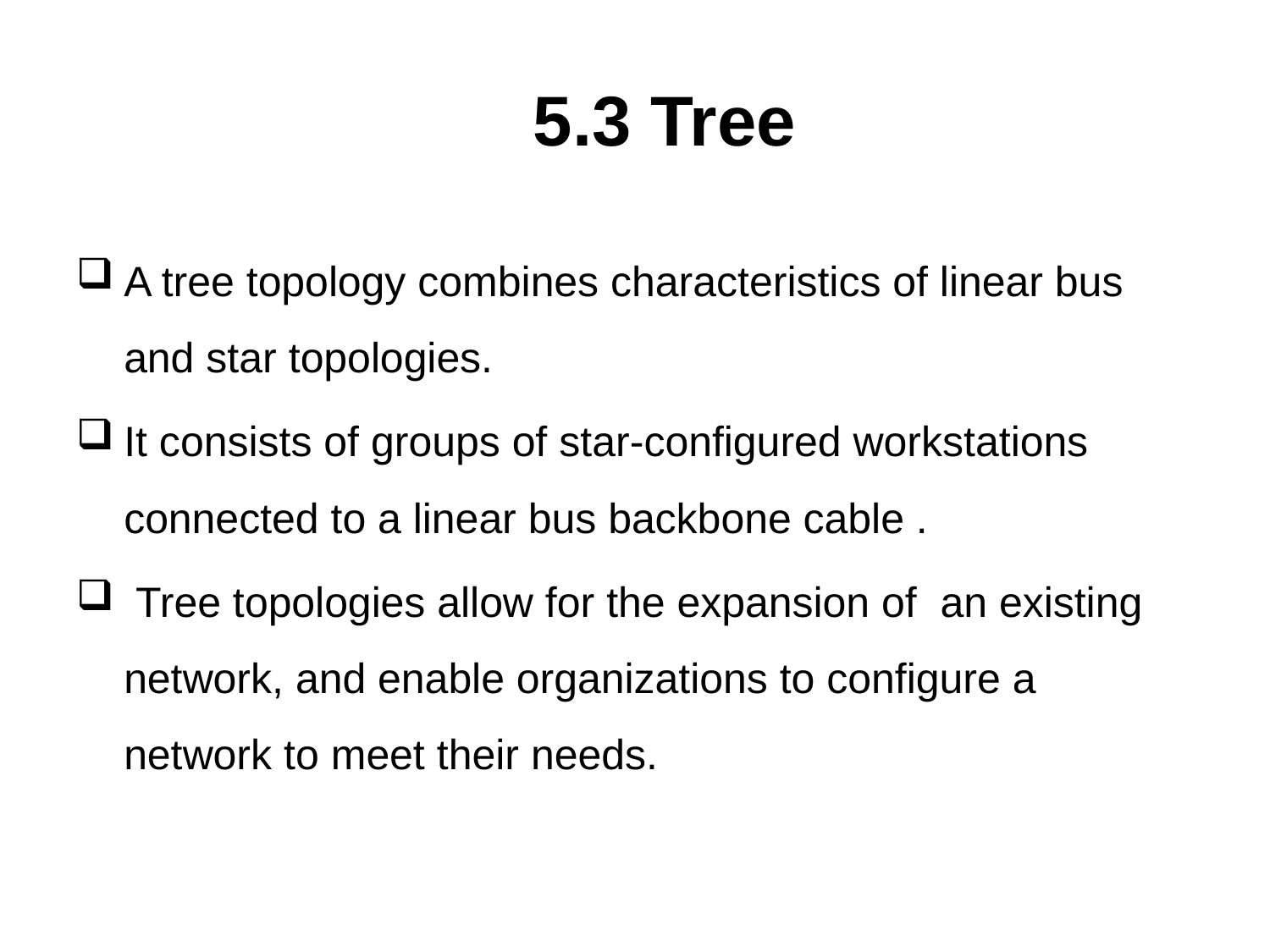

# 5.3 Tree
A tree topology combines characteristics of linear bus and star topologies.
It consists of groups of star-configured workstations connected to a linear bus backbone cable .
 Tree topologies allow for the expansion of  an existing network, and enable organizations to configure a network to meet their needs.